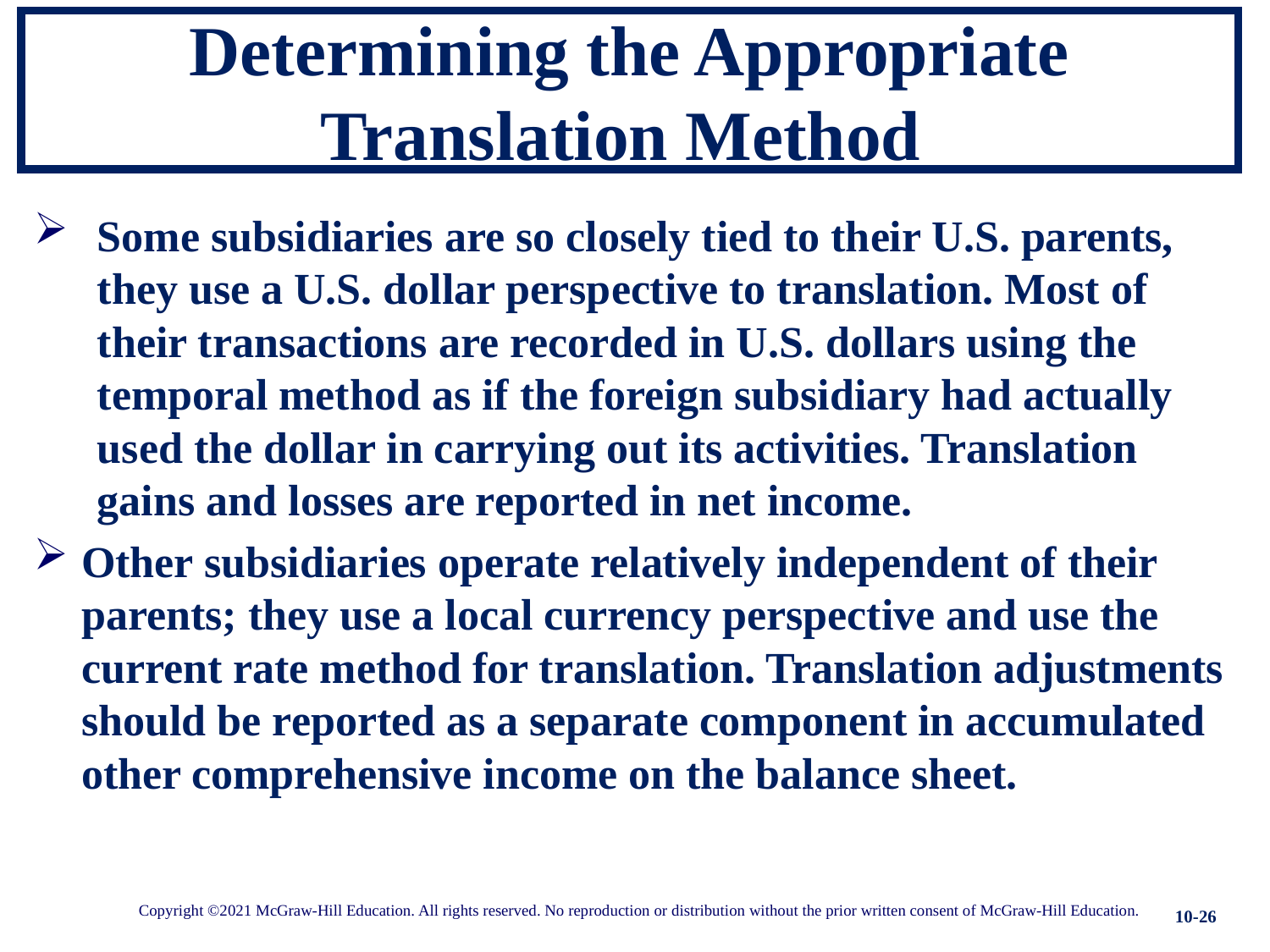

# Determining the Appropriate Translation Method
Some subsidiaries are so closely tied to their U.S. parents, they use a U.S. dollar perspective to translation. Most of their transactions are recorded in U.S. dollars using the temporal method as if the foreign subsidiary had actually used the dollar in carrying out its activities. Translation gains and losses are reported in net income.
Other subsidiaries operate relatively independent of their parents; they use a local currency perspective and use the current rate method for translation. Translation adjustments should be reported as a separate component in accumulated other comprehensive income on the balance sheet.

10-26
Copyright ©2021 McGraw-Hill Education. All rights reserved. No reproduction or distribution without the prior written consent of McGraw-Hill Education.